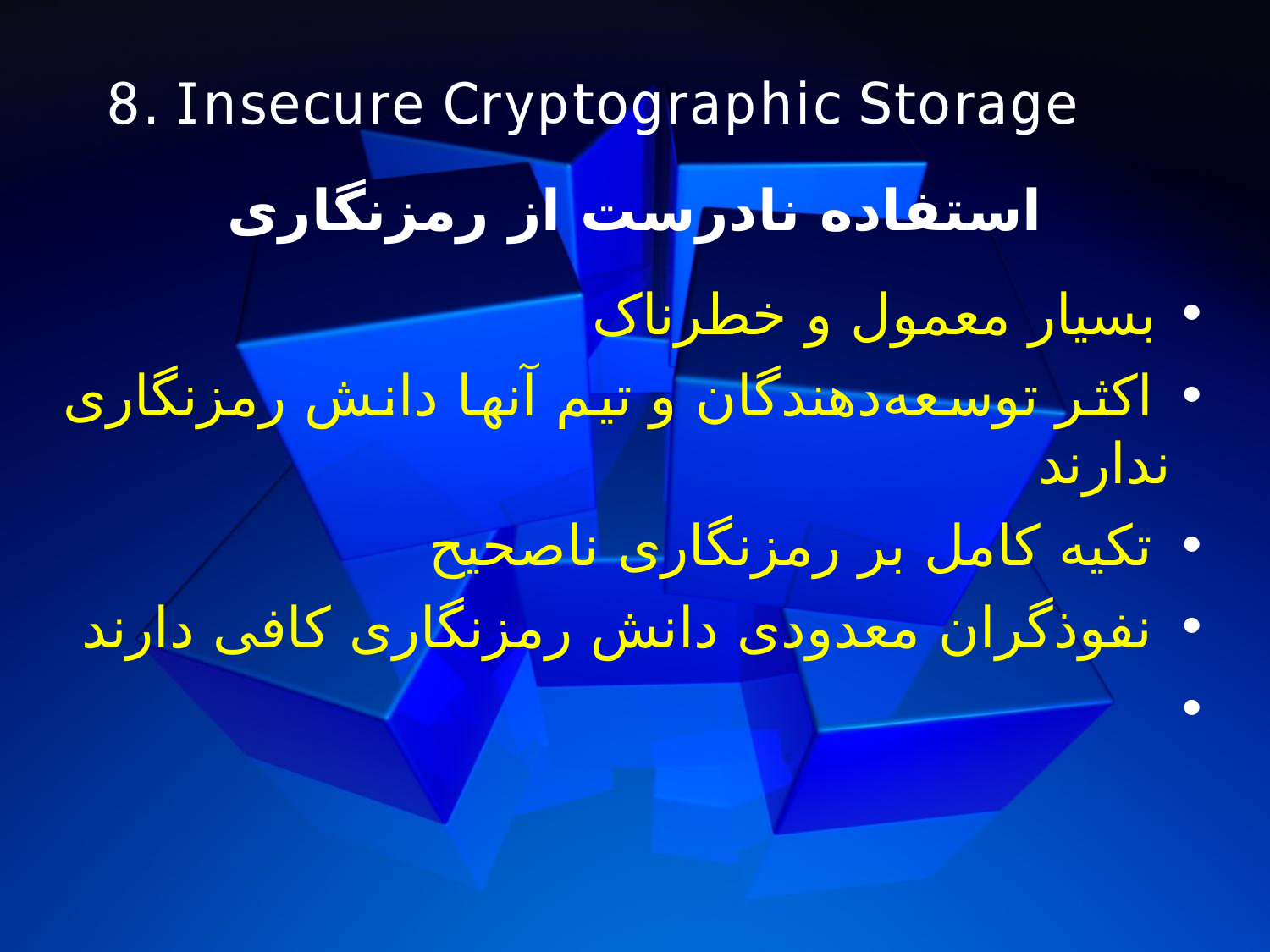

8. Insecure Cryptographic Storage
استفاده نادرست از رمزنگاری
 بسیار معمول و خطرناک
 اکثر توسعه‌دهندگان و تیم آنها دانش رمزنگاری ندارند
 تکیه کامل بر رمزنگاری ناصحیح
 نفوذگران معدودی دانش رمزنگاری کافی دارند